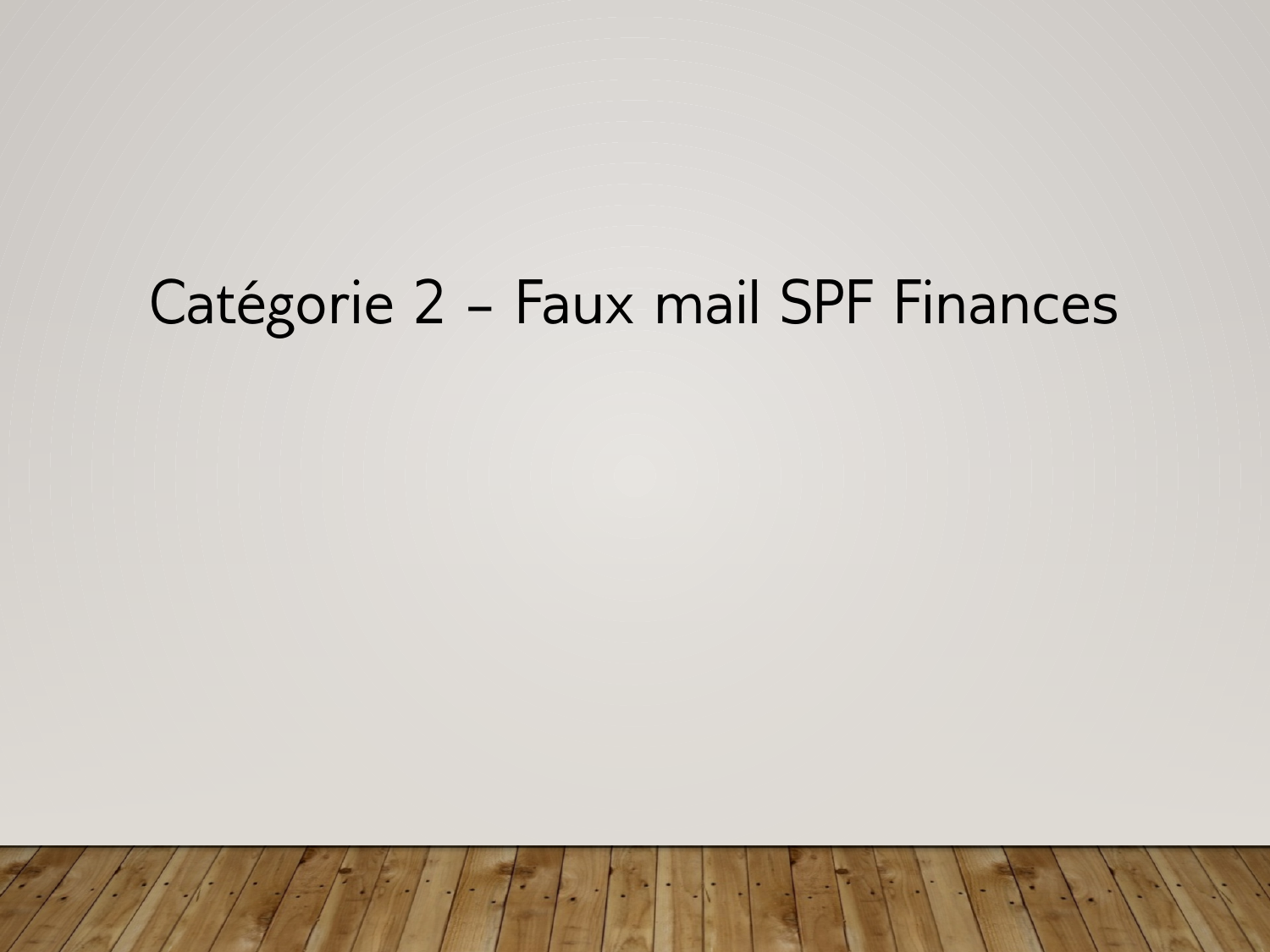

Catégorie 2 – Faux mail SPF Finances